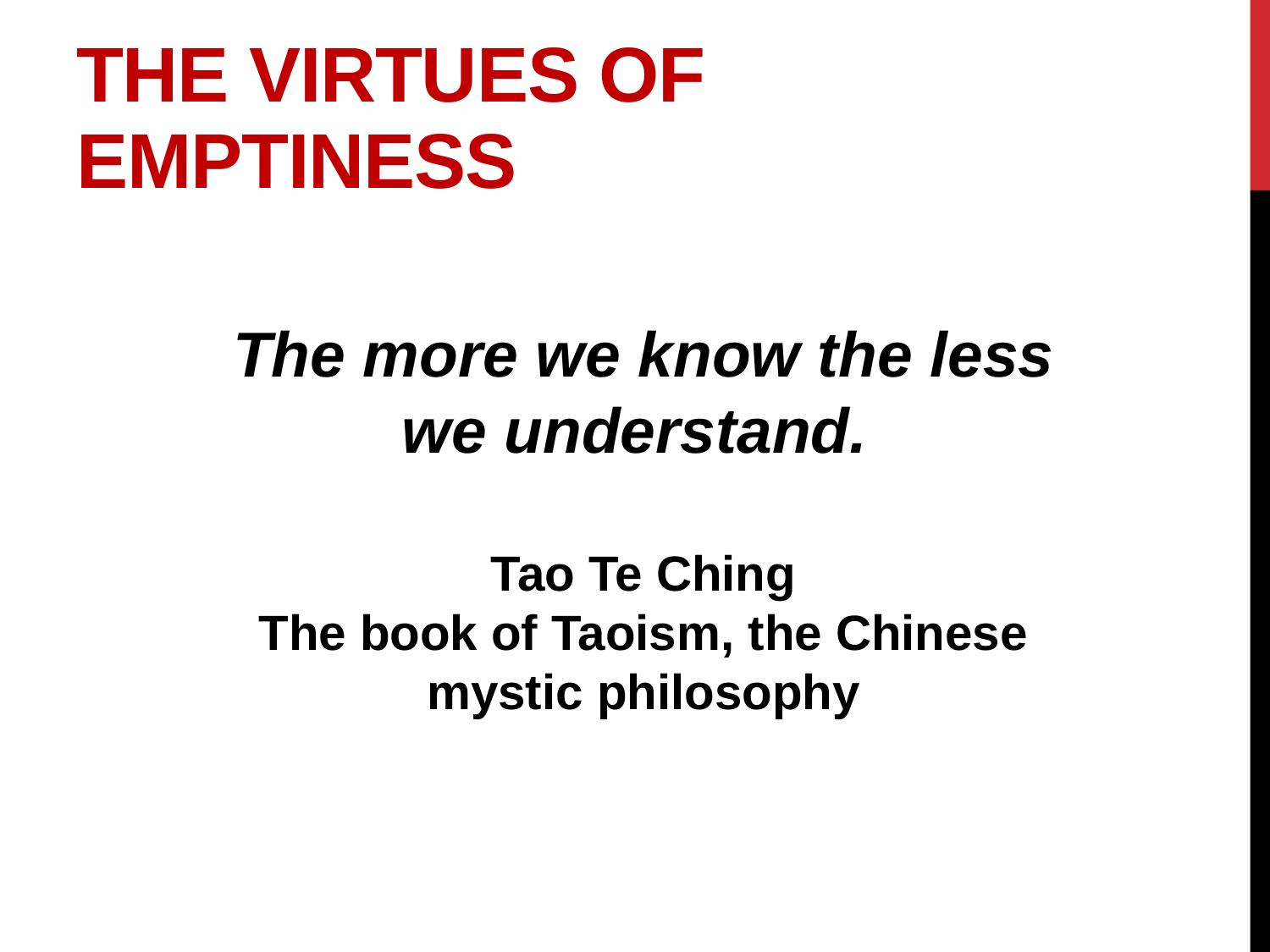

# The virtues of emptiness
The more we know the less we understand.

Tao Te Ching
The book of Taoism, the Chinese mystic philosophy